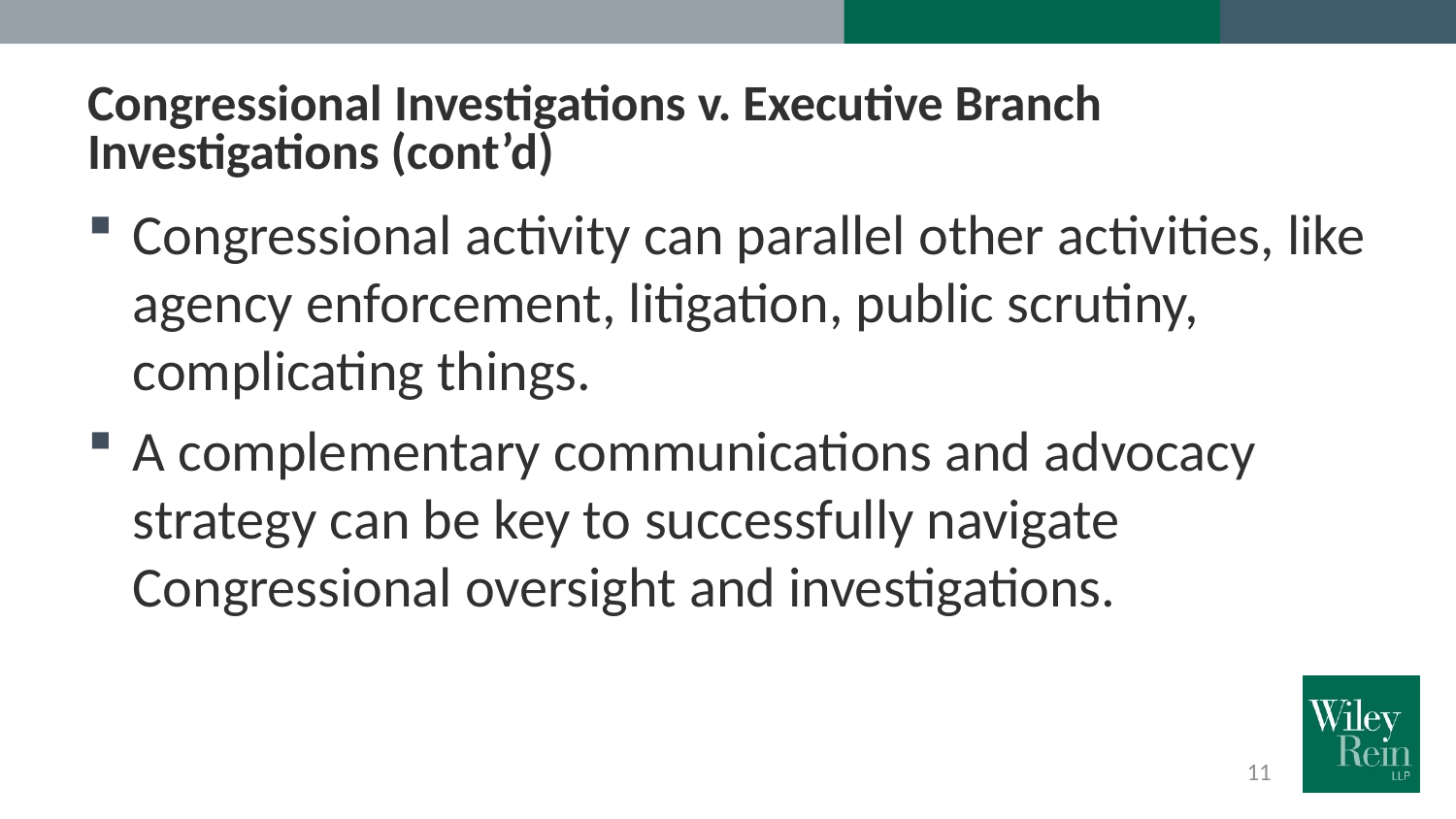

# Congressional Investigations v. Executive Branch Investigations (cont’d)
Congressional activity can parallel other activities, like agency enforcement, litigation, public scrutiny, complicating things.
A complementary communications and advocacy strategy can be key to successfully navigate Congressional oversight and investigations.

11